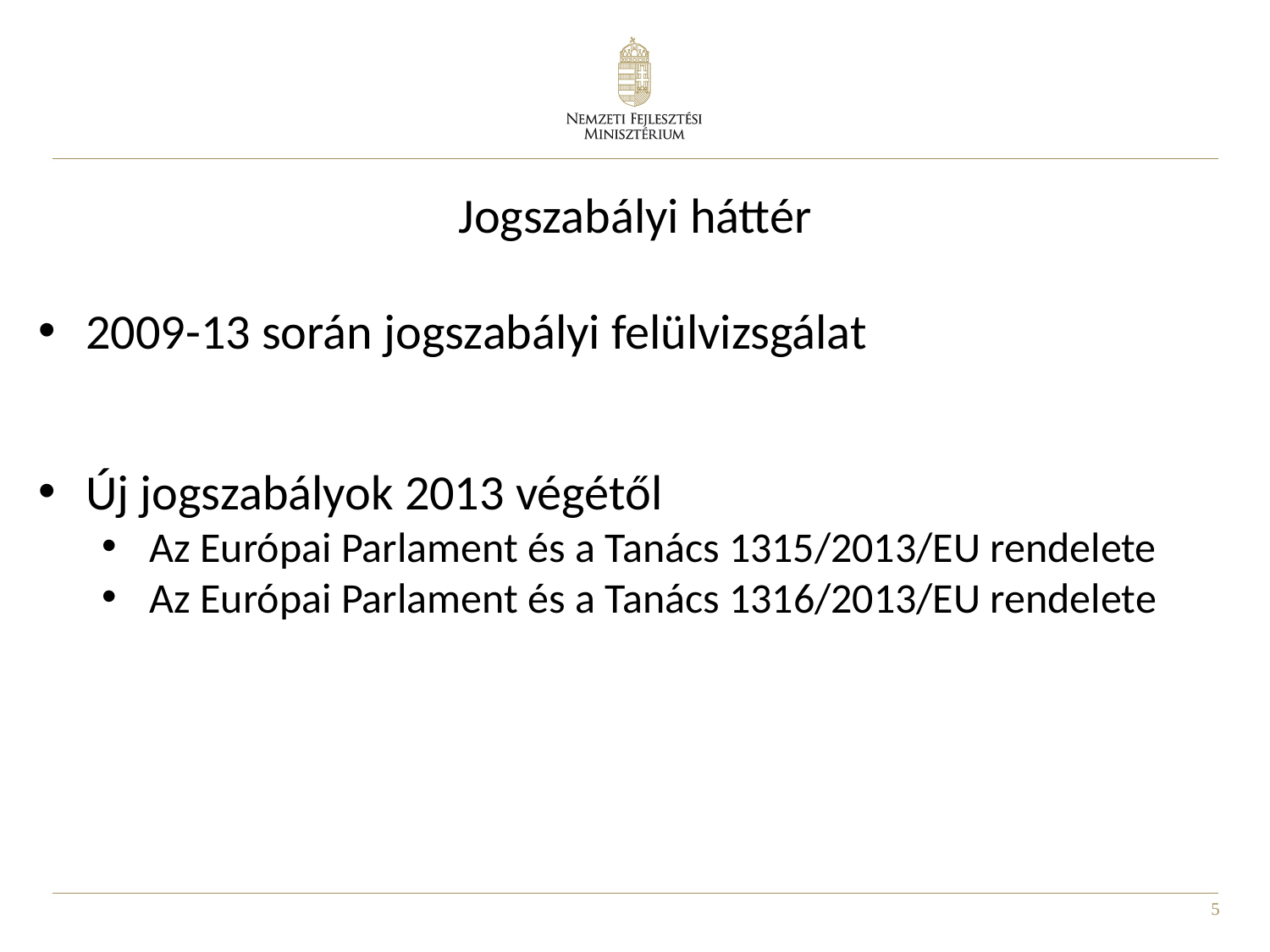

Jogszabályi háttér
2009-13 során jogszabályi felülvizsgálat

Új jogszabályok 2013 végétől
Az Európai Parlament és a Tanács 1315/2013/EU rendelete
Az Európai Parlament és a Tanács 1316/2013/EU rendelete